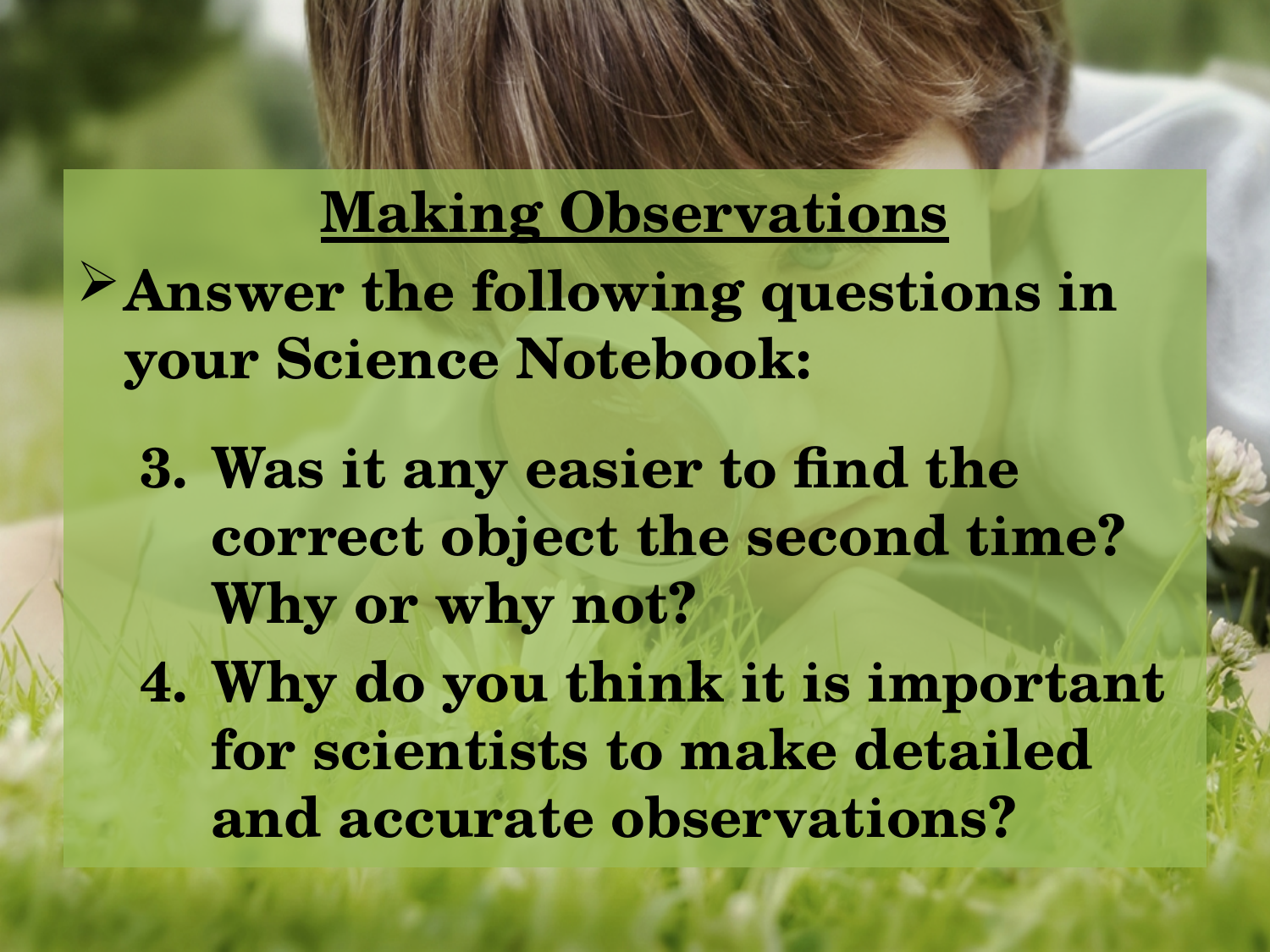

Making Observations
Answer the following questions in your Science Notebook:

Was it any easier to find the correct object the second time?  Why or why not?
Why do you think it is important for scientists to make detailed and accurate observations?